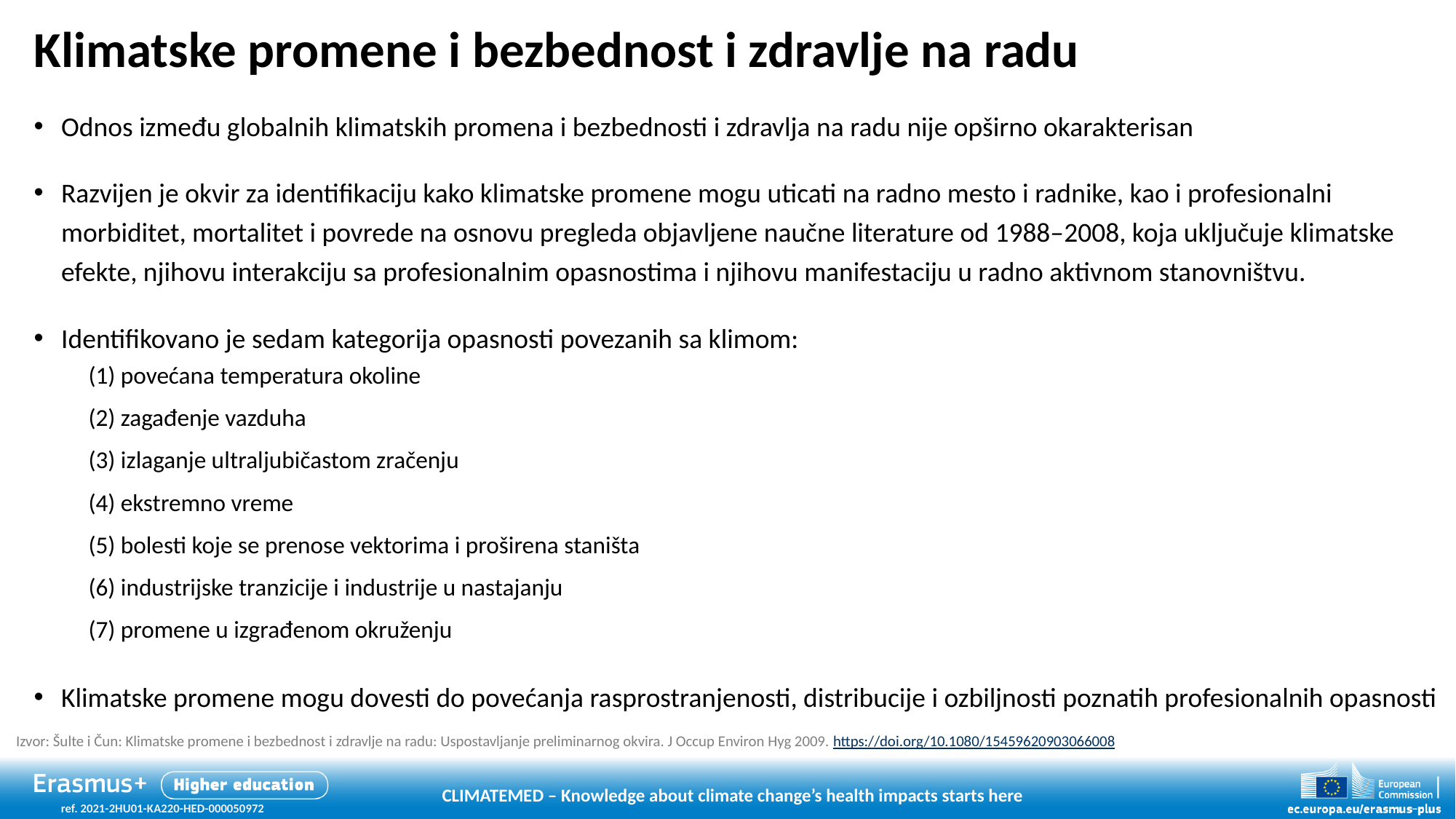

# Klimatske promene i bezbednost i zdravlje na radu
Odnos između globalnih klimatskih promena i bezbednosti i zdravlja na radu nije opširno okarakterisan
Razvijen je okvir za identifikaciju kako klimatske promene mogu uticati na radno mesto i radnike, kao i profesionalni morbiditet, mortalitet i povrede na osnovu pregleda objavljene naučne literature od 1988–2008, koja uključuje klimatske efekte, njihovu interakciju sa profesionalnim opasnostima i njihovu manifestaciju u radno aktivnom stanovništvu.
Identifikovano je sedam kategorija opasnosti povezanih sa klimom:
(1) povećana temperatura okoline
(2) zagađenje vazduha
(3) izlaganje ultraljubičastom zračenju
(4) ekstremno vreme
(5) bolesti koje se prenose vektorima i proširena staništa
(6) industrijske tranzicije i industrije u nastajanju
(7) promene u izgrađenom okruženju
Klimatske promene mogu dovesti do povećanja rasprostranjenosti, distribucije i ozbiljnosti poznatih profesionalnih opasnosti
Izvor: Šulte i Čun: Klimatske promene i bezbednost i zdravlje na radu: Uspostavljanje preliminarnog okvira. J Occup Environ Hyg 2009. https://doi.org/10.1080/15459620903066008